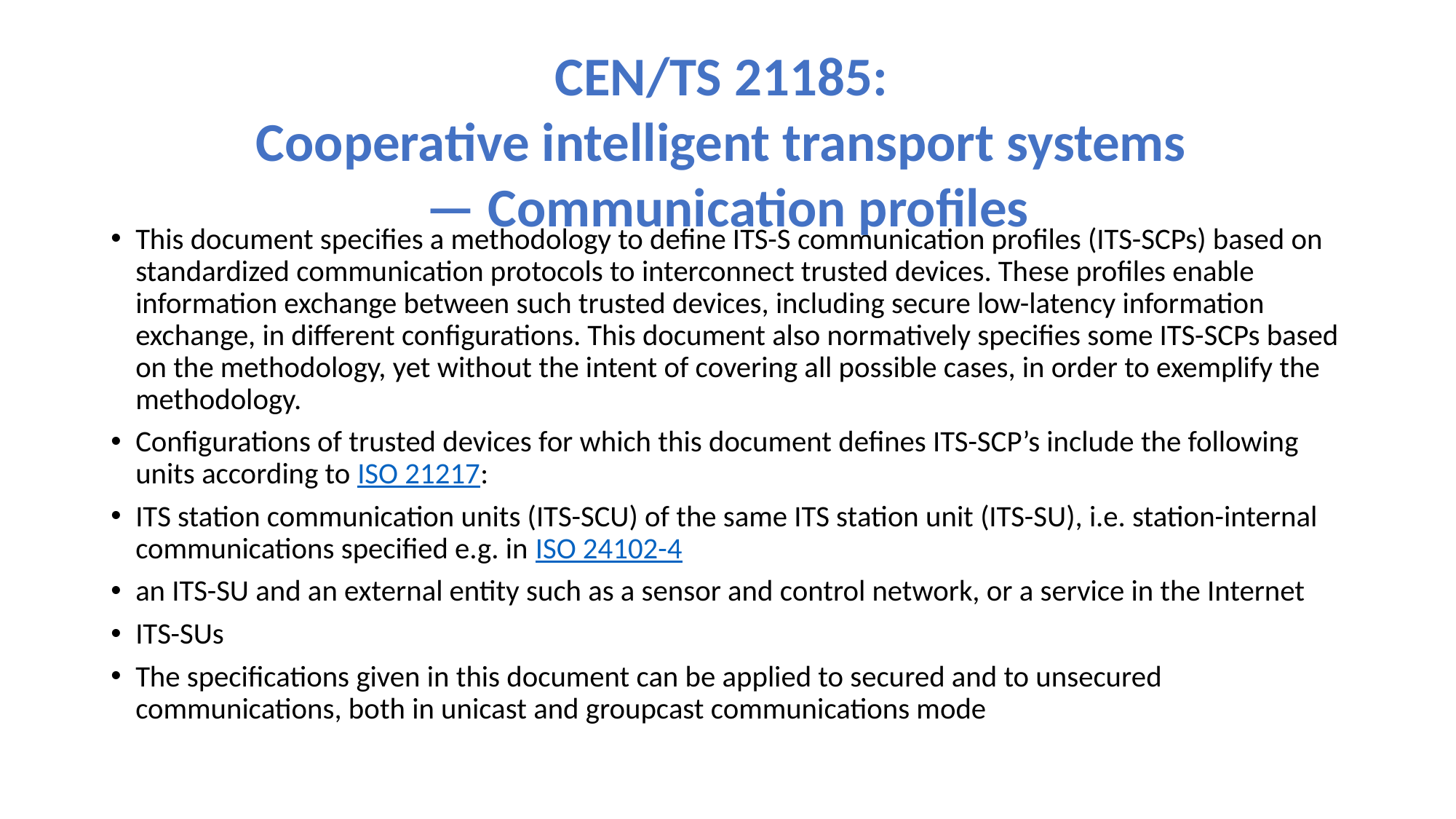

CEN/TS 21185:
Cooperative intelligent transport systems
— Communication profiles
This document specifies a methodology to define ITS-S communication profiles (ITS-SCPs) based on standardized communication protocols to interconnect trusted devices. These profiles enable information exchange between such trusted devices, including secure low-latency information exchange, in different configurations. This document also normatively specifies some ITS-SCPs based on the methodology, yet without the intent of covering all possible cases, in order to exemplify the methodology.
Configurations of trusted devices for which this document defines ITS-SCP’s include the following units according to ISO 21217:
ITS station communication units (ITS-SCU) of the same ITS station unit (ITS-SU), i.e. station-internal communications specified e.g. in ISO 24102-4
an ITS-SU and an external entity such as a sensor and control network, or a service in the Internet
ITS-SUs
The specifications given in this document can be applied to secured and to unsecured communications, both in unicast and groupcast communications mode